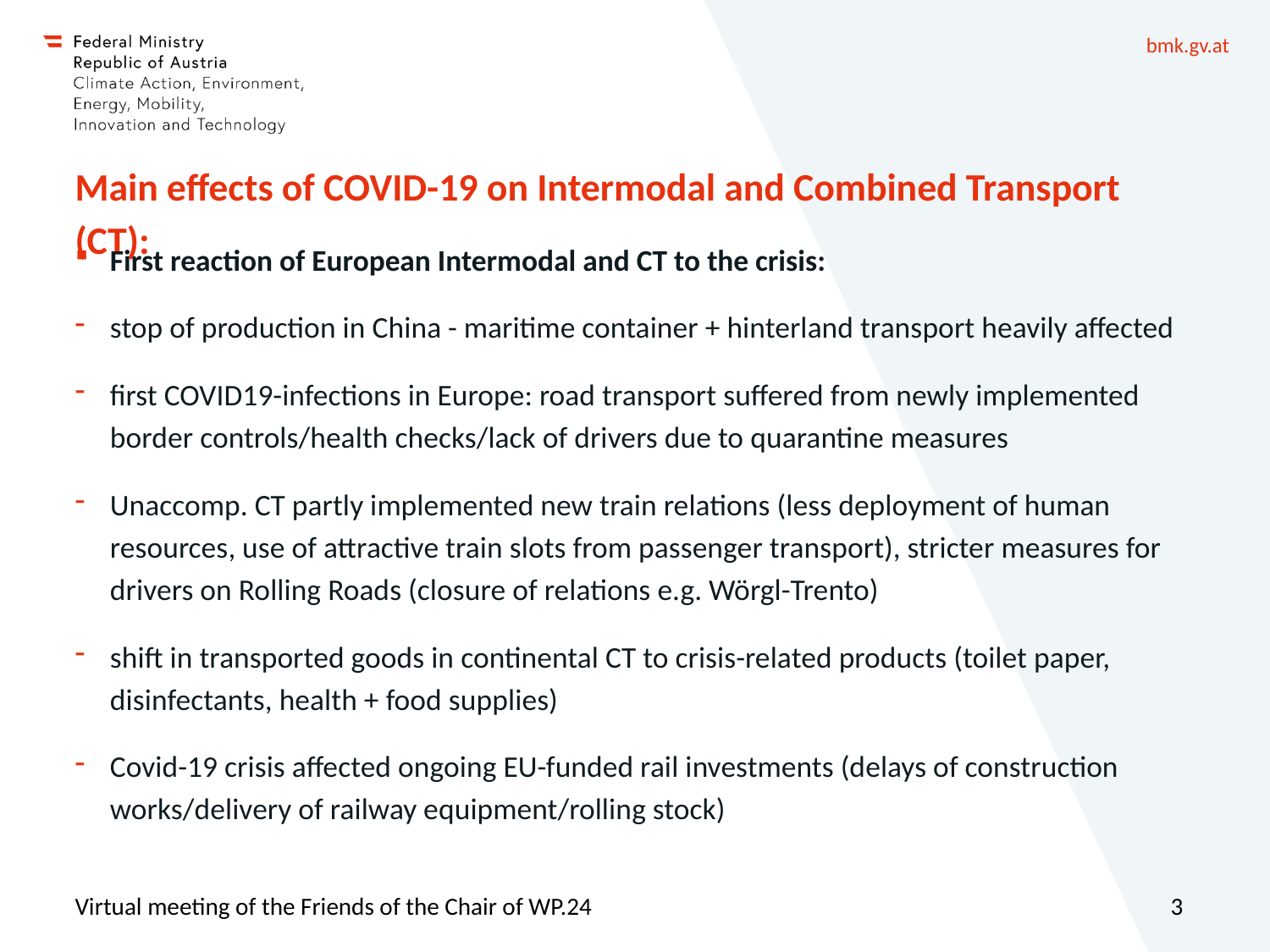

# Main effects of COVID-19 on Intermodal and Combined Transport (CT):
First reaction of European Intermodal and CT to the crisis:
stop of production in China - maritime container + hinterland transport heavily affected
first COVID19-infections in Europe: road transport suffered from newly implemented border controls/health checks/lack of drivers due to quarantine measures
Unaccomp. CT partly implemented new train relations (less deployment of human resources, use of attractive train slots from passenger transport), stricter measures for drivers on Rolling Roads (closure of relations e.g. Wörgl-Trento)
shift in transported goods in continental CT to crisis-related products (toilet paper, disinfectants, health + food supplies)
Covid-19 crisis affected ongoing EU-funded rail investments (delays of construction works/delivery of railway equipment/rolling stock)

Virtual meeting of the Friends of the Chair of WP.24
3